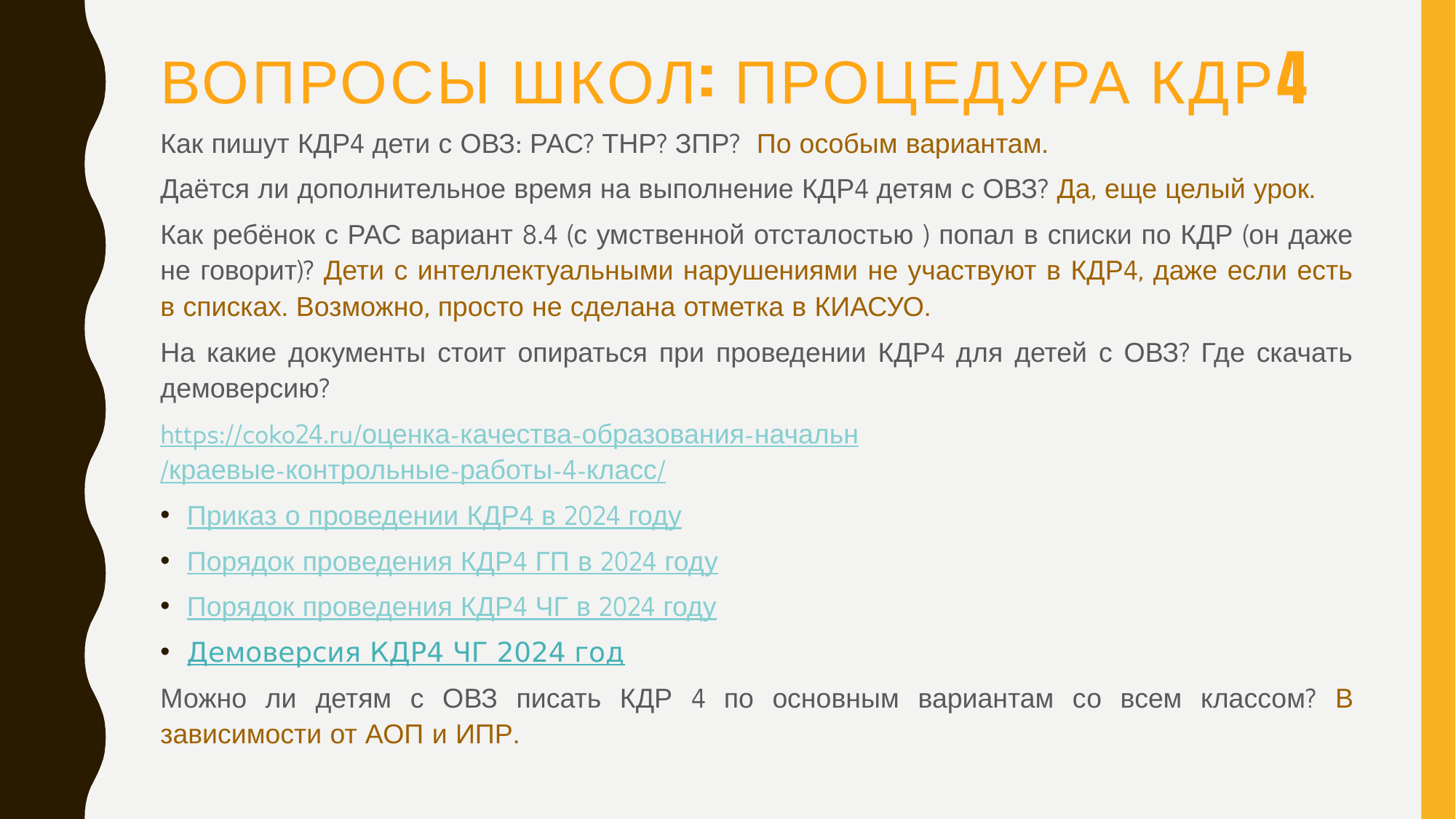

# Вопросы школ: процедура КДР4
Как пишут КДР4 дети с ОВЗ: РАС? ТНР? ЗПР?  По особым вариантам.
Даётся ли дополнительное время на выполнение КДР4 детям с ОВЗ? Да, еще целый урок.
Как ребёнок с РАС вариант 8.4 (с умственной отсталостью ) попал в списки по КДР (он даже не говорит)? Дети с интеллектуальными нарушениями не участвуют в КДР4, даже если есть в списках. Возможно, просто не сделана отметка в КИАСУО.
На какие документы стоит опираться при проведении КДР4 для детей с ОВЗ? Где скачать демоверсию?
https://coko24.ru/оценка-качества-образования-начальн/краевые-контрольные-работы-4-класс/
Приказ о проведении КДР4 в 2024 году
Порядок проведения КДР4 ГП в 2024 году
Порядок проведения КДР4 ЧГ в 2024 году
Демоверсия КДР4 ЧГ 2024 год
Можно ли детям с ОВЗ писать КДР 4 по основным вариантам со всем классом? В зависимости от АОП и ИПР.